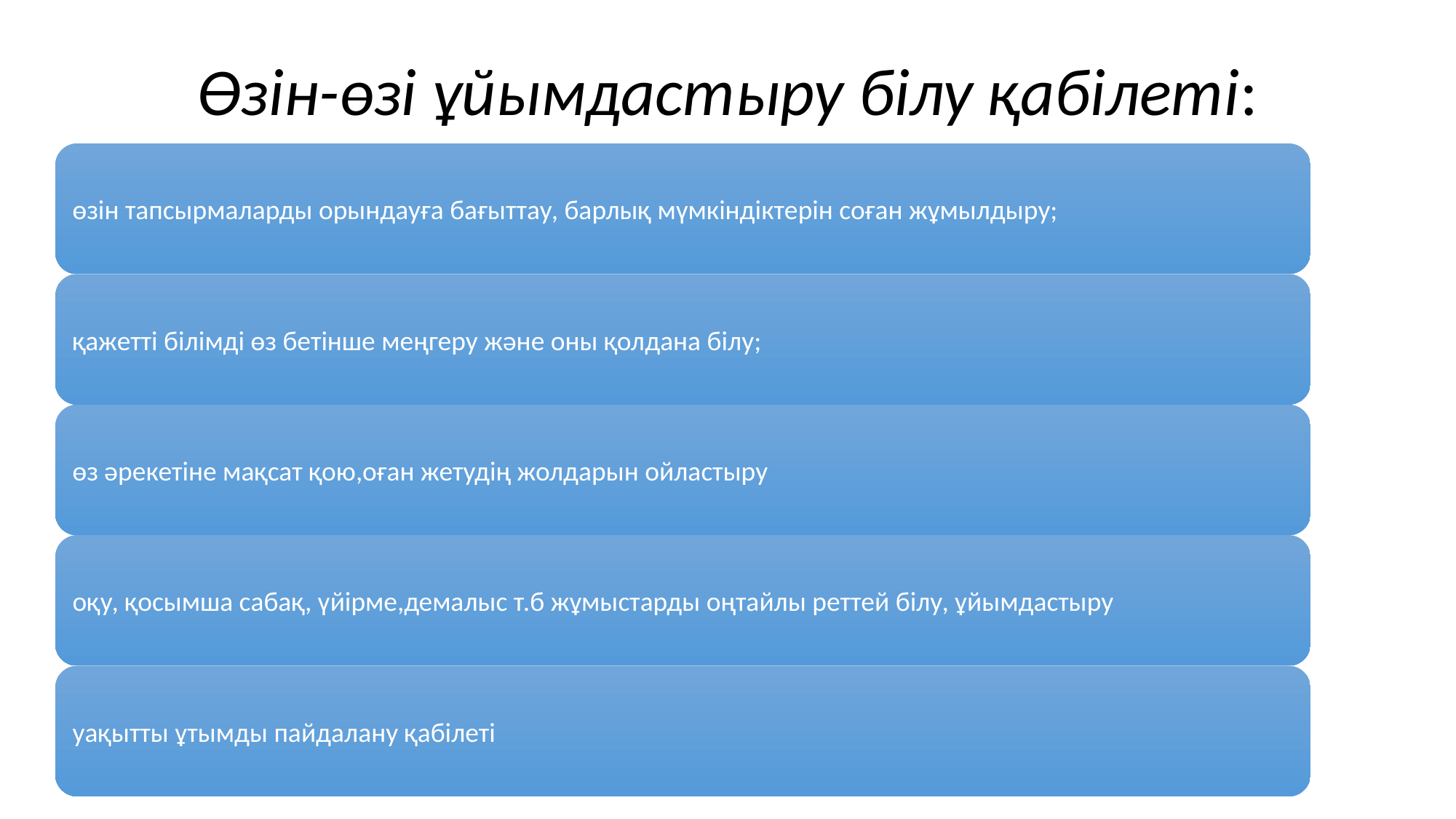

# Өзін-өзі ұйымдастыру білу қабілеті:
өзін тапсырмаларды орындауға бағыттау, барлық мүмкіндіктерін соған жұмылдыру;
өз әрекетіне мақсат қою,оған жетудің жолдарын ойластыру
қажетті білімді өз бетінше меңгеру және оны қолдана білу;
оқу, қосымша сабақ, үйірме,демалыс т.б жұмыстарды оңтайлы реттей білу, ұйымдастыру
уақытты ұтымды пайдалану қабілеті